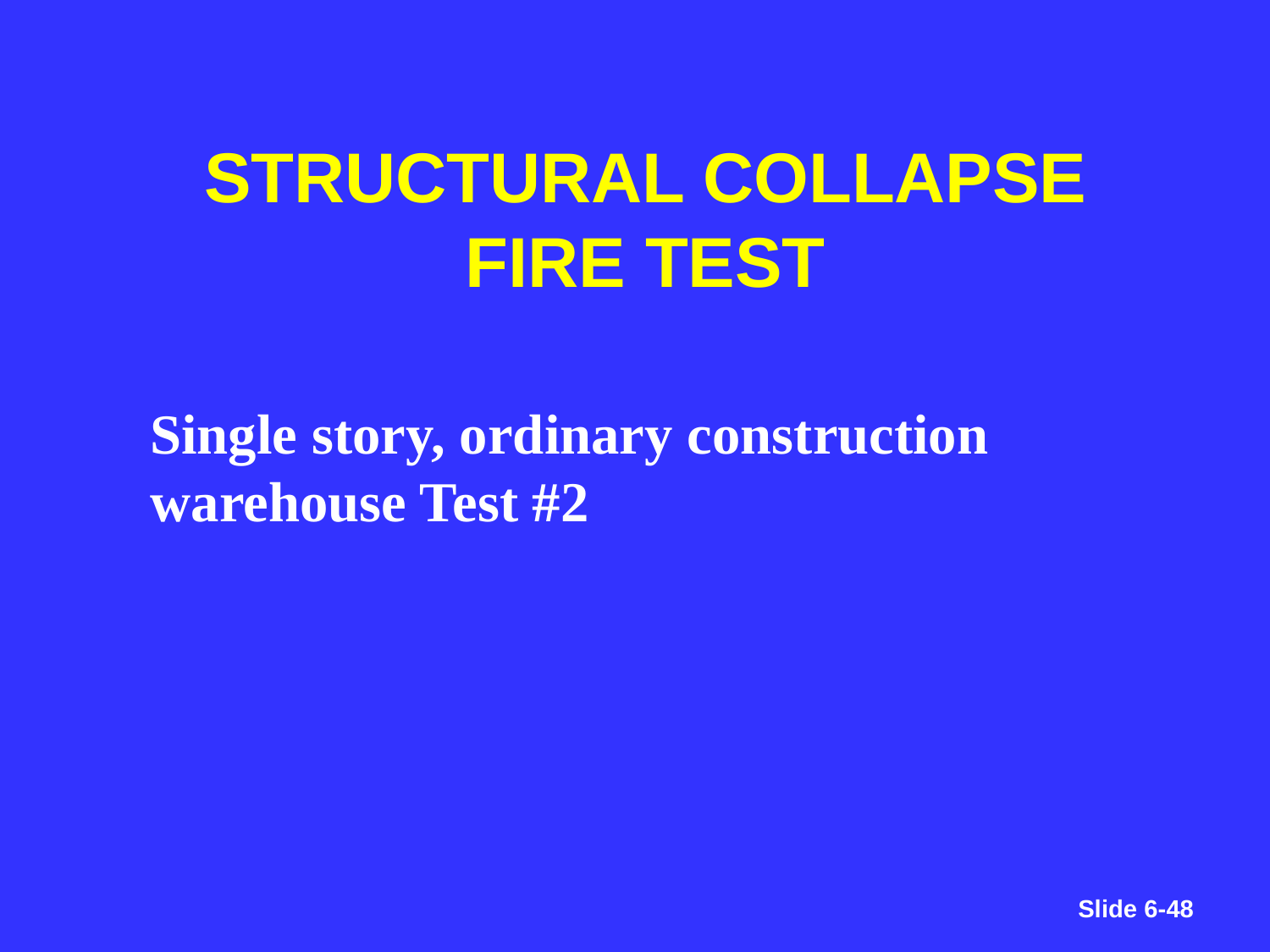

# STRUCTURAL COLLAPSE FIRE TEST
Single story, ordinary construction warehouse Test #2
Slide 6-48